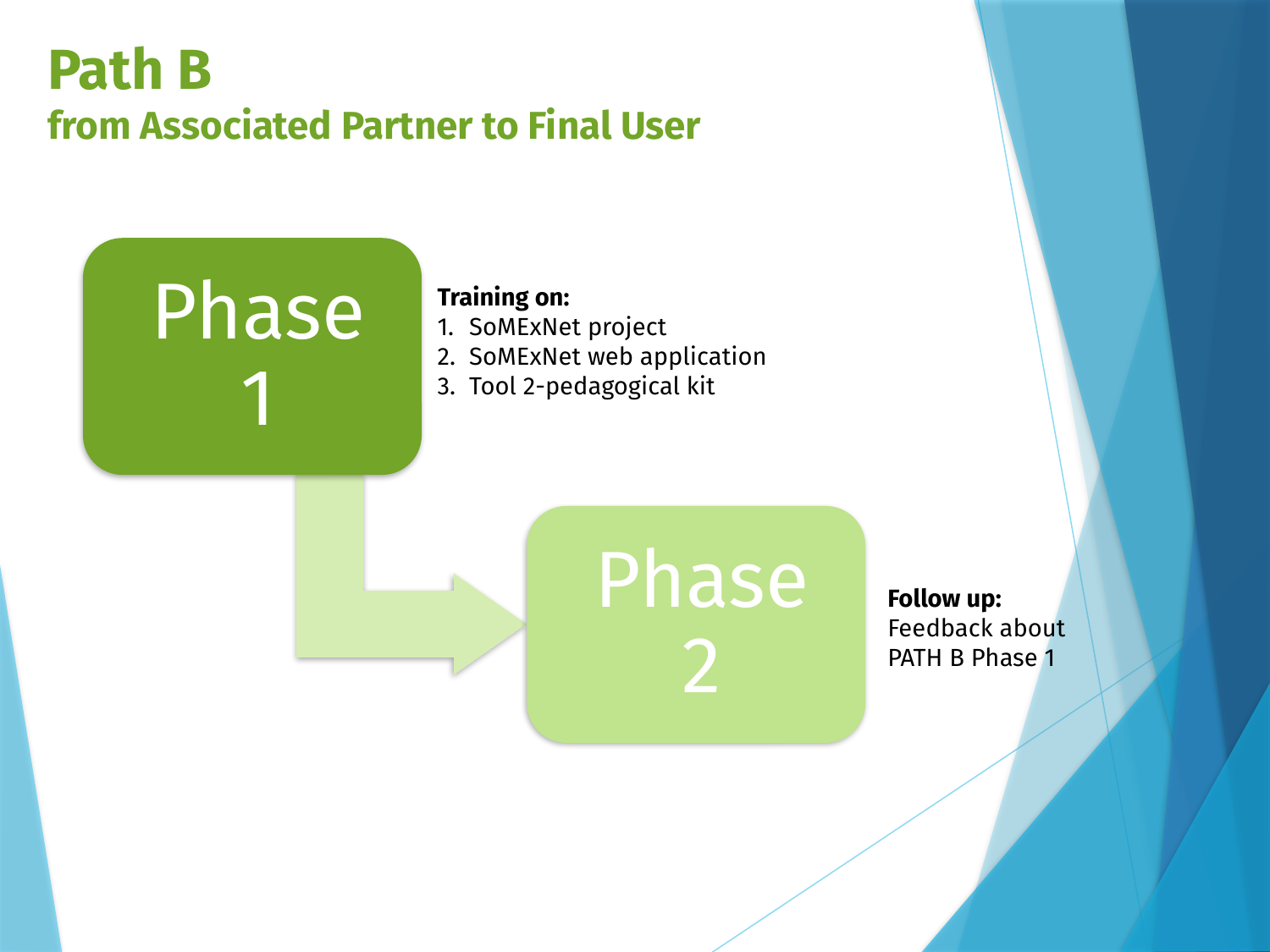

# Path B from Associated Partner to Final User
Phase 1
Phase 2
Training on:
SoMExNet project
SoMExNet web application
Tool 2-pedagogical kit
Follow up:
Feedback about
PATH B Phase 1